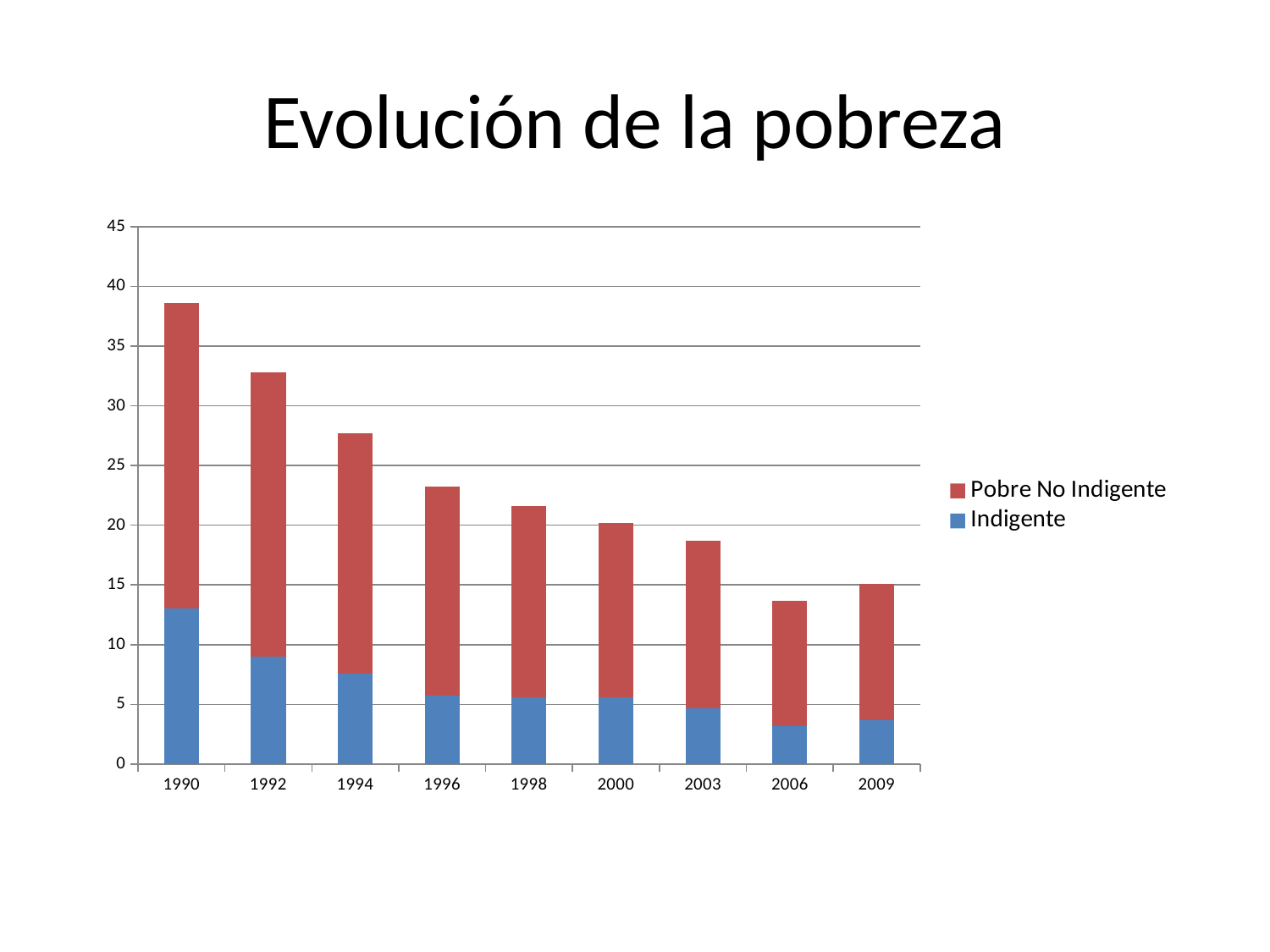

# Evolución de la pobreza

### Chart

| Category | Indigente | Pobre No Indigente |
|---|---|---|
| 1990 | 13.0 | 25.6 |
| 1992 | 9.0 | 23.8 |
| 1994 | 7.6 | 20.1 |
| 1996 | 5.7 | 17.5 |
| 1998 | 5.6 | 16.0 |
| 2000 | 5.6 | 14.6 |
| 2003 | 4.7 | 14.0 |
| 2006 | 3.2 | 10.5 |
| 2009 | 3.7 | 11.4 |